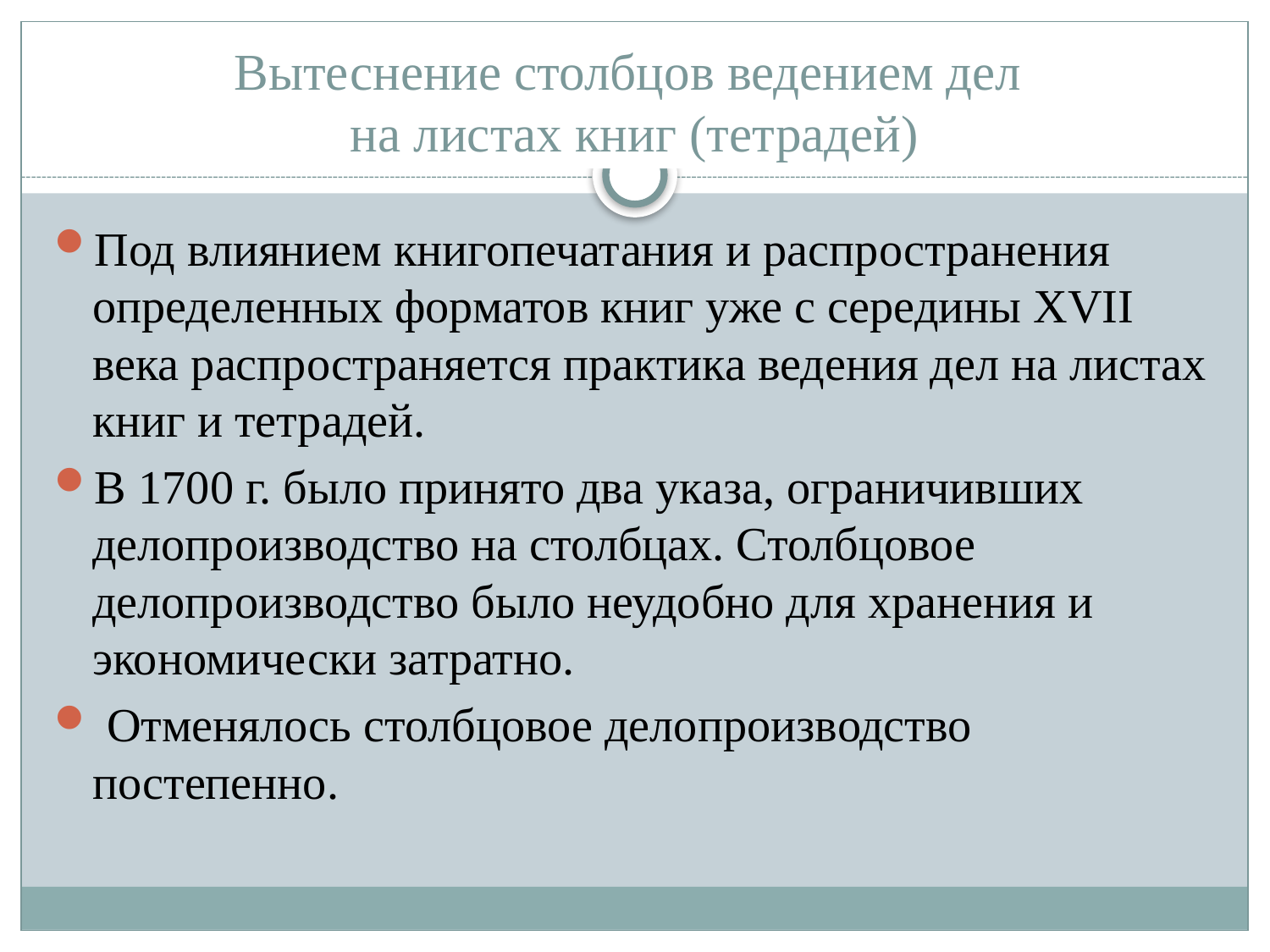

# Вытеснение столбцов ведением дел на листах книг (тетрадей)
Под влиянием книгопечатания и распространения определенных форматов книг уже с середины XVII века распространяется практика ведения дел на листах книг и тетрадей.
В 1700 г. было принято два указа, ограничивших делопроизводство на столбцах. Столбцовое делопроизводство было неудобно для хранения и экономически затратно.
 Отменялось столбцовое делопроизводство постепенно.